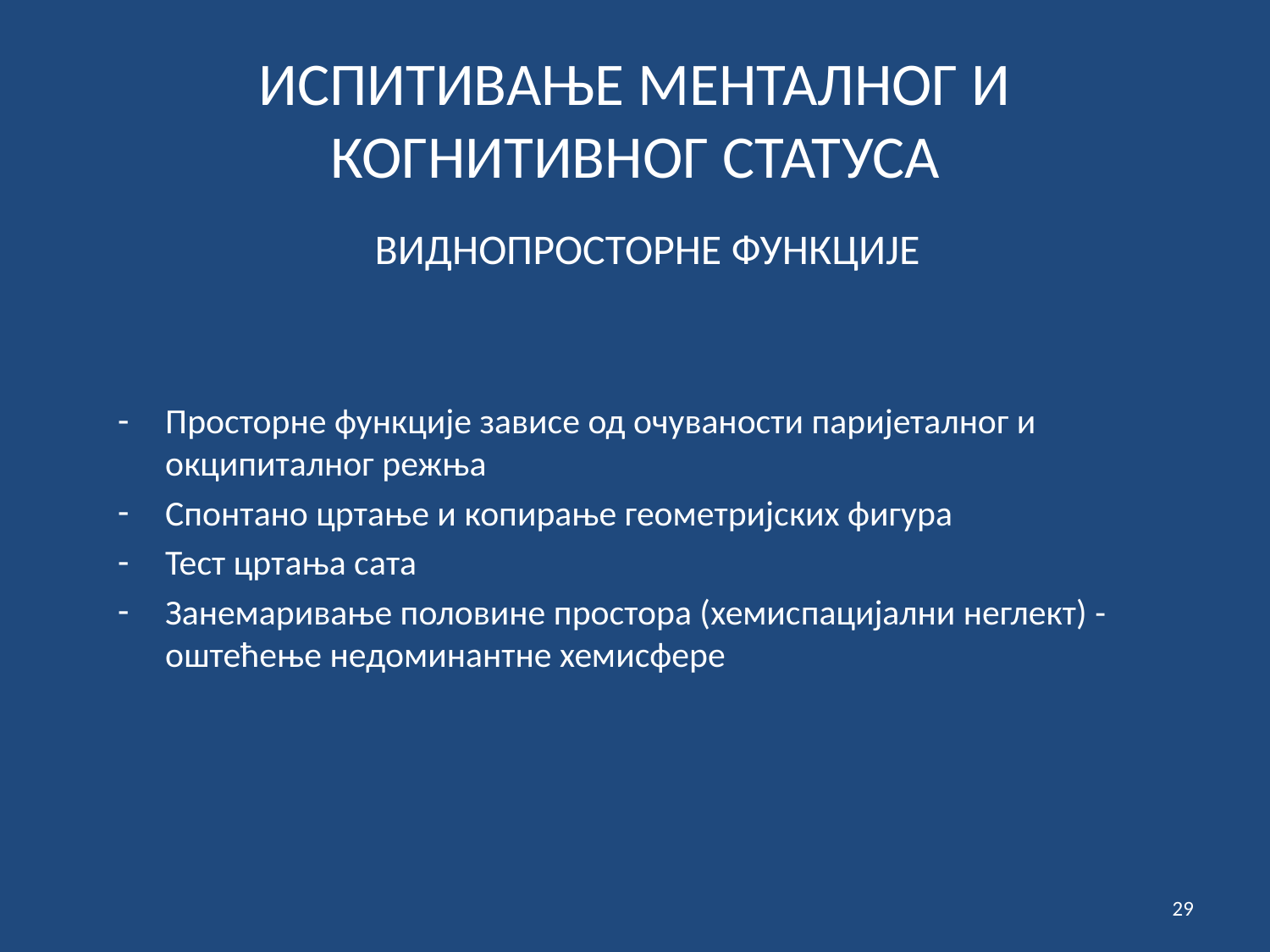

# ИСПИТИВАЊЕ МЕНТАЛНОГ И КОГНИТИВНОГ СТАТУСА
                           ВИДНОПРОСТОРНЕ ФУНКЦИЈЕ

Просторне функције зависе од очуваности паријеталног и окципиталног режња
Спонтано цртање и копирање геометријских фигура
Тест цртања сата
Занемаривање половине простора (хемиспацијални неглект) - оштећење недоминантне хемисфере

29